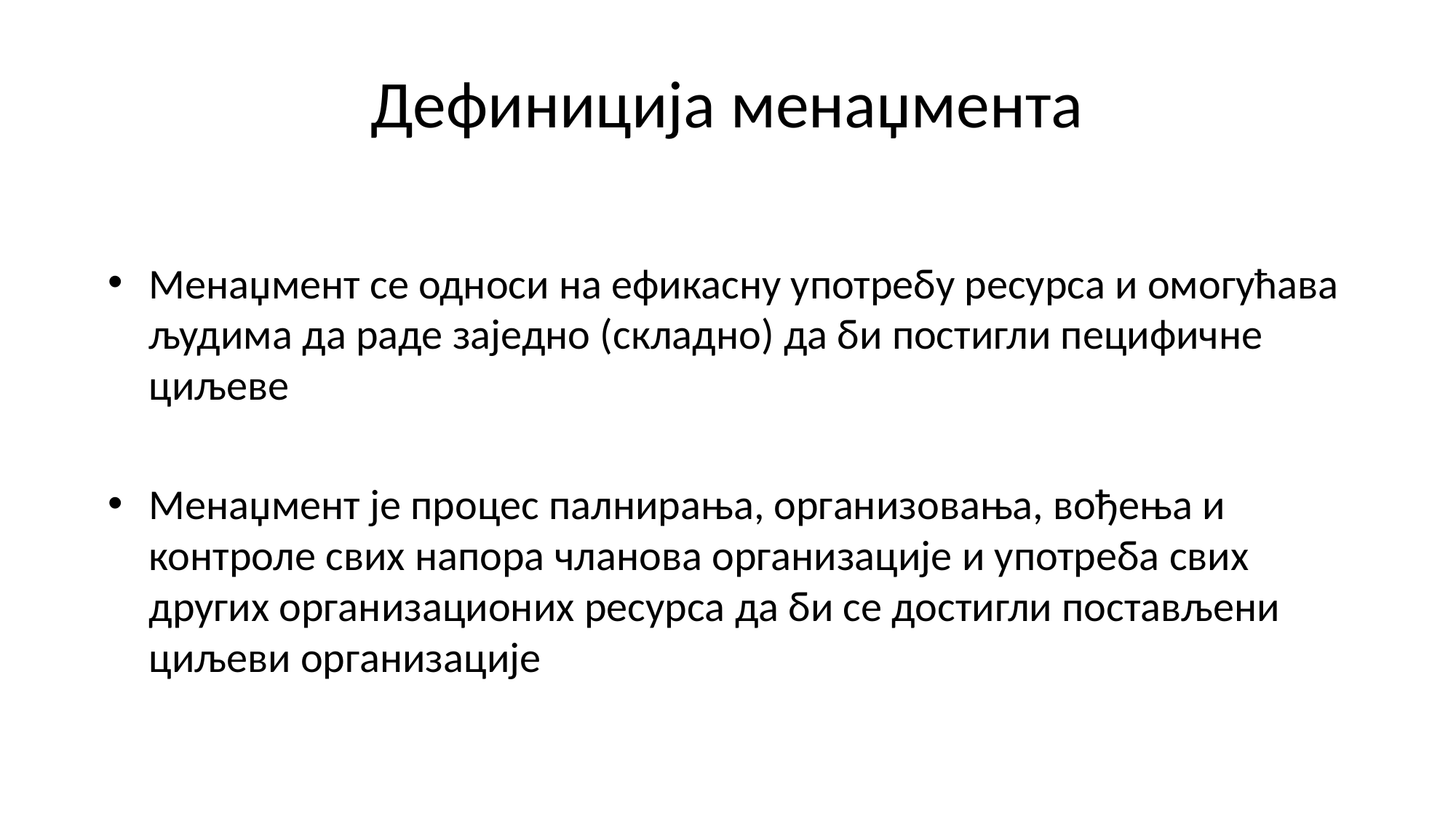

# Дефиниција менаџмента

Менаџмент се односи на ефикасну употребу ресурса и омогућава људима да раде заједно (складно) да би постигли пецифичне циљеве

Менаџмент је процес палнирања, организовања, вођења и контроле свих напора чланова организације и употреба свих других организационих ресурса да би се достигли постављени циљеви организације